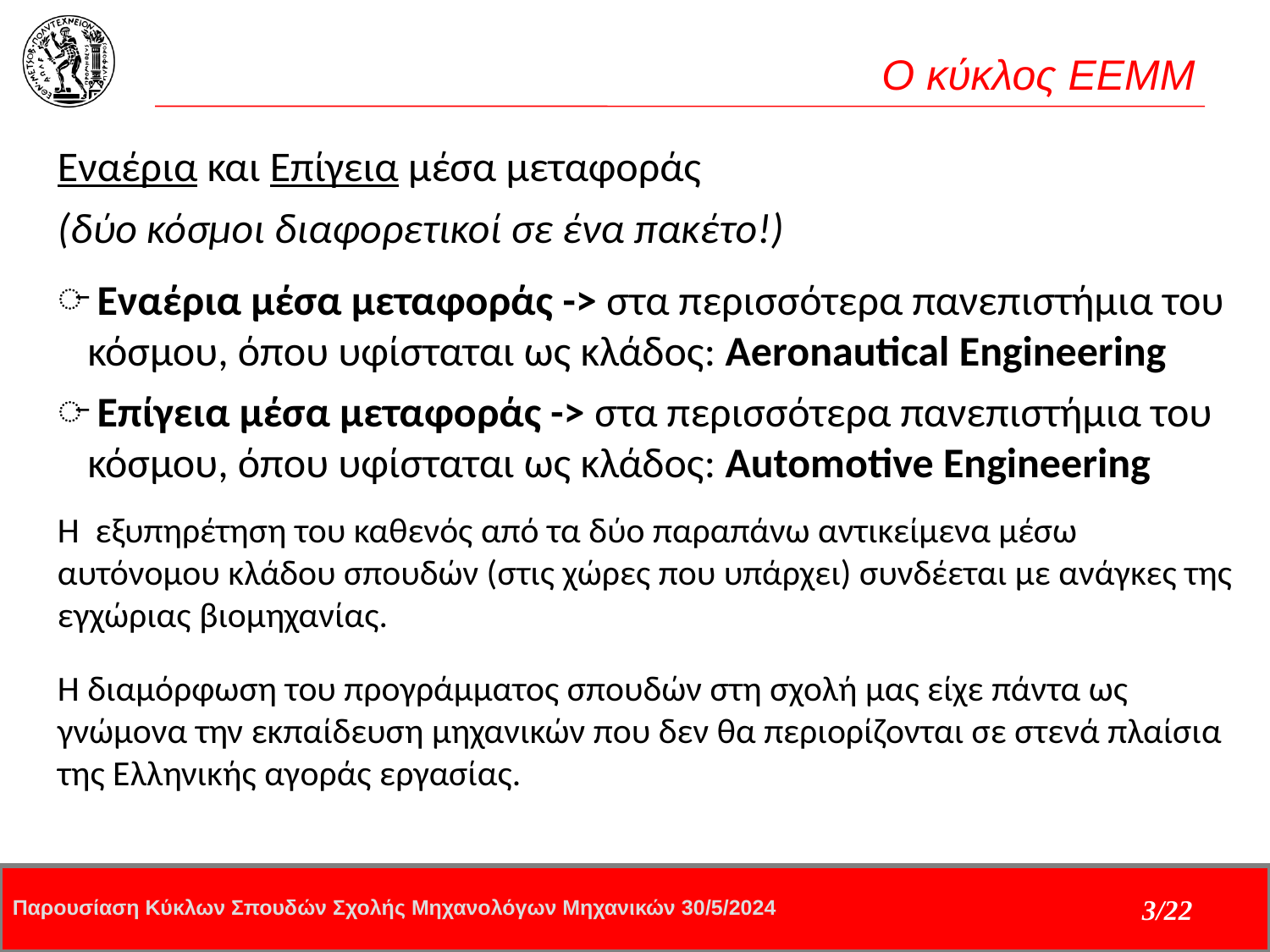

# Ο κύκλος ΕΕΜΜ
Εναέρια και Επίγεια μέσα μεταφοράς
(δύο κόσμοι διαφορετικοί σε ένα πακέτο!)
 Εναέρια μέσα μεταφοράς -> στα περισσότερα πανεπιστήμια του κόσμου, όπου υφίσταται ως κλάδος: Aeronautical Engineering
 Επίγεια μέσα μεταφοράς -> στα περισσότερα πανεπιστήμια του κόσμου, όπου υφίσταται ως κλάδος: Automotive Engineering
H  εξυπηρέτηση του καθενός από τα δύο παραπάνω αντικείμενα μέσω αυτόνομου κλάδου σπουδών (στις χώρες που υπάρχει) συνδέεται με ανάγκες της εγχώριας βιομηχανίας.
Η διαμόρφωση του προγράμματος σπουδών στη σχολή μας είχε πάντα ως γνώμονα την εκπαίδευση μηχανικών που δεν θα περιορίζονται σε στενά πλαίσια της Ελληνικής αγοράς εργασίας.